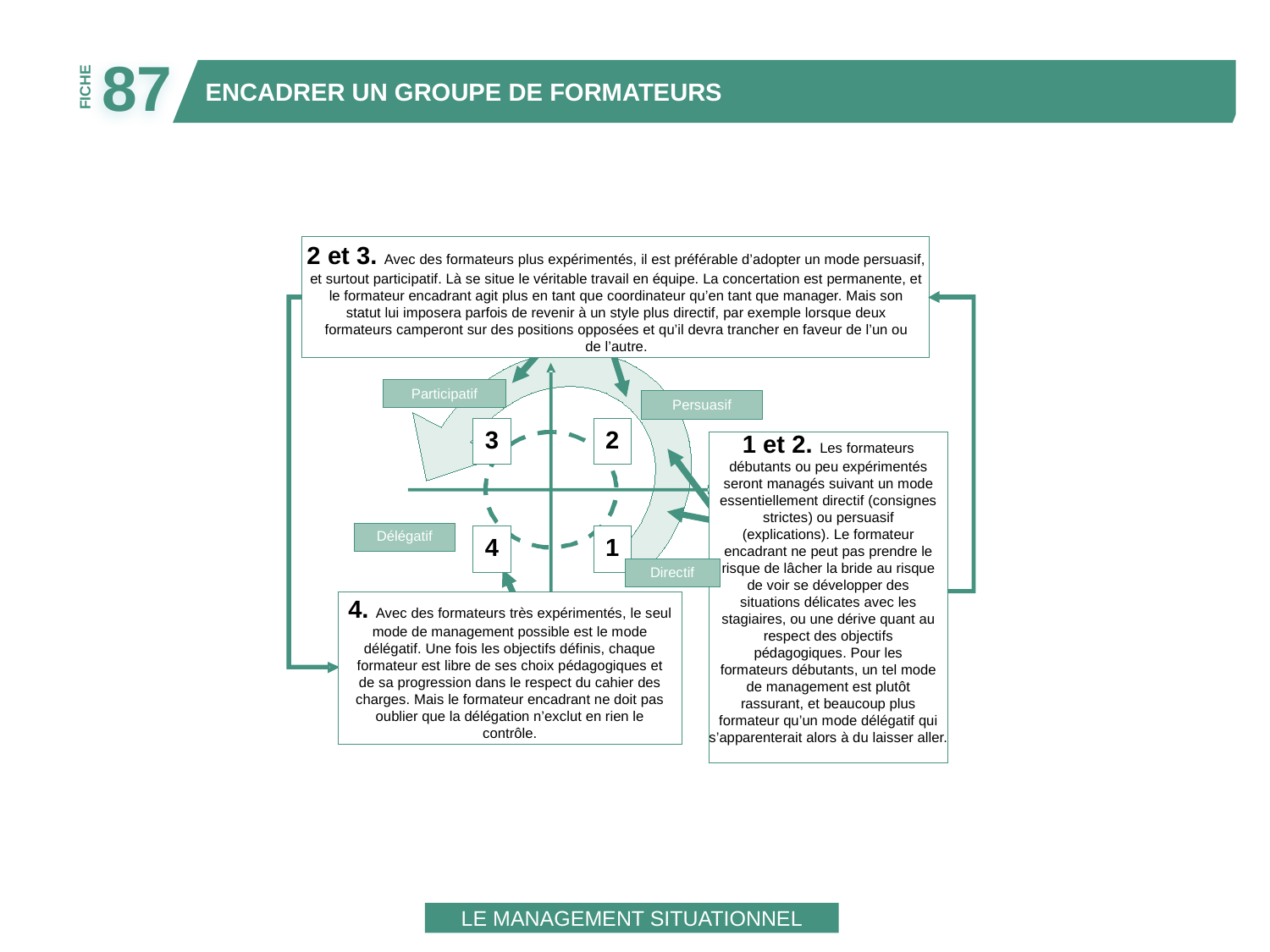

87

ENCADRER UN GROUPE DE FORMATEURS
FICHE

2 et 3. Avec des formateurs plus expérimentés, il est préférable d’adopter un mode persuasif,
et surtout participatif. Là se situe le véritable travail en équipe. La concertation est permanente, et
le formateur encadrant agit plus en tant que coordinateur qu’en tant que manager. Mais son
statut lui imposera parfois de revenir à un style plus directif, par exemple lorsque deux
formateurs camperont sur des positions opposées et qu’il devra trancher en faveur de l’un ou
de l’autre.

Participatif

Persuasif

3
2
1 et 2. Les formateurs
débutants ou peu expérimentés
seront managés suivant un mode
essentiellement directif (consignes
strictes) ou persuasif
(explications). Le formateur
encadrant ne peut pas prendre le
risque de lâcher la bride au risque
de voir se développer des
situations délicates avec les
stagiaires, ou une dérive quant au
respect des objectifs
pédagogiques. Pour les
formateurs débutants, un tel mode
de management est plutôt
rassurant, et beaucoup plus
formateur qu’un mode délégatif qui
s’apparenterait alors à du laisser aller.

Délégatif
4
1

Directif

4. Avec des formateurs très expérimentés, le seul
mode de management possible est le mode
délégatif. Une fois les objectifs définis, chaque
formateur est libre de ses choix pédagogiques et
de sa progression dans le respect du cahier des
charges. Mais le formateur encadrant ne doit pas
oublier que la délégation n’exclut en rien le
contrôle.
LE MANAGEMENT SITUATIONNEL